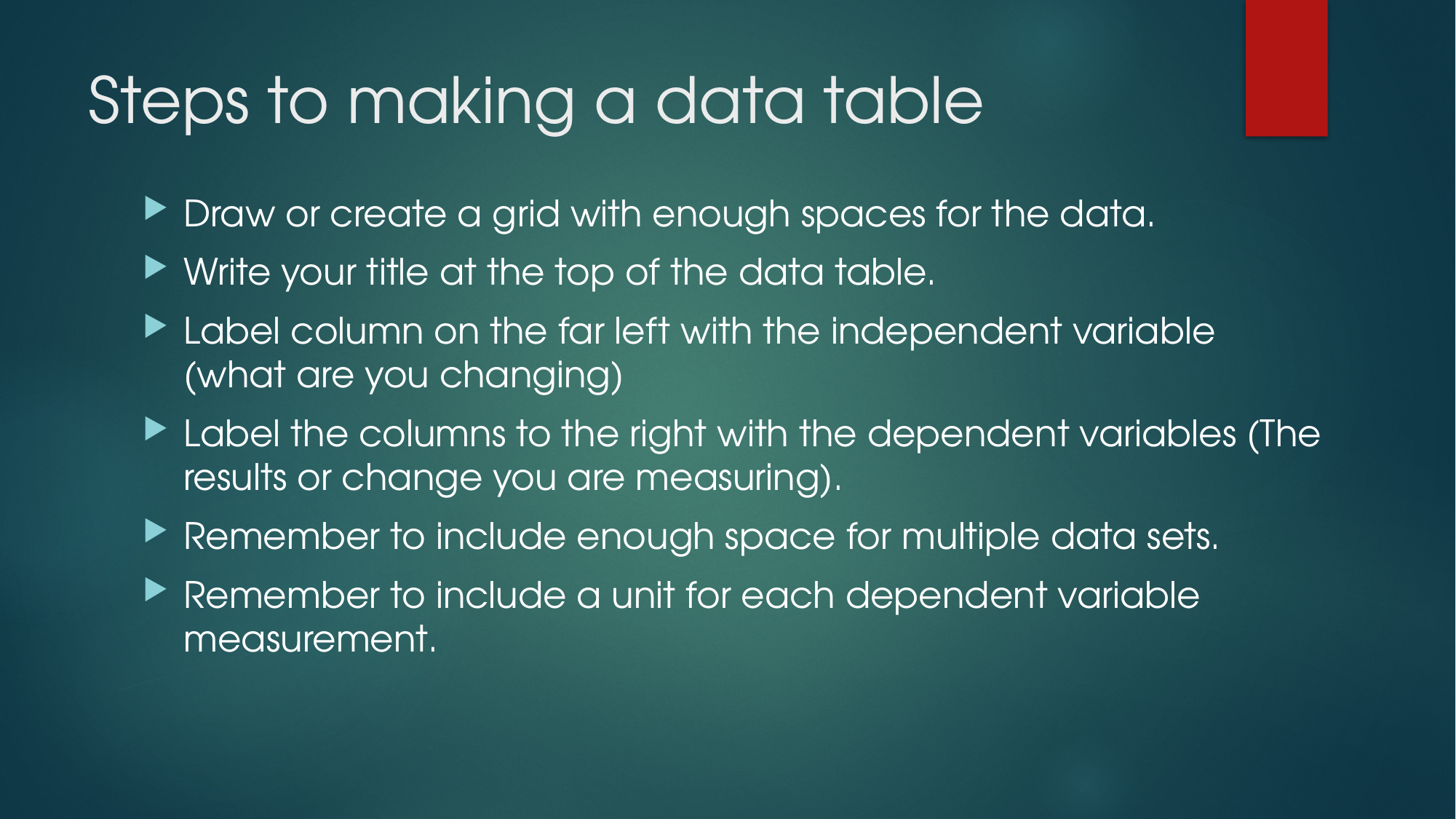

# Steps to making a data table
Draw or create a grid with enough spaces for the data.
Write your title at the top of the data table.
Label column on the far left with the independent variable (what are you changing)
Label the columns to the right with the dependent variables (The results or change you are measuring).
Remember to include enough space for multiple data sets.
Remember to include a unit for each dependent variable measurement.